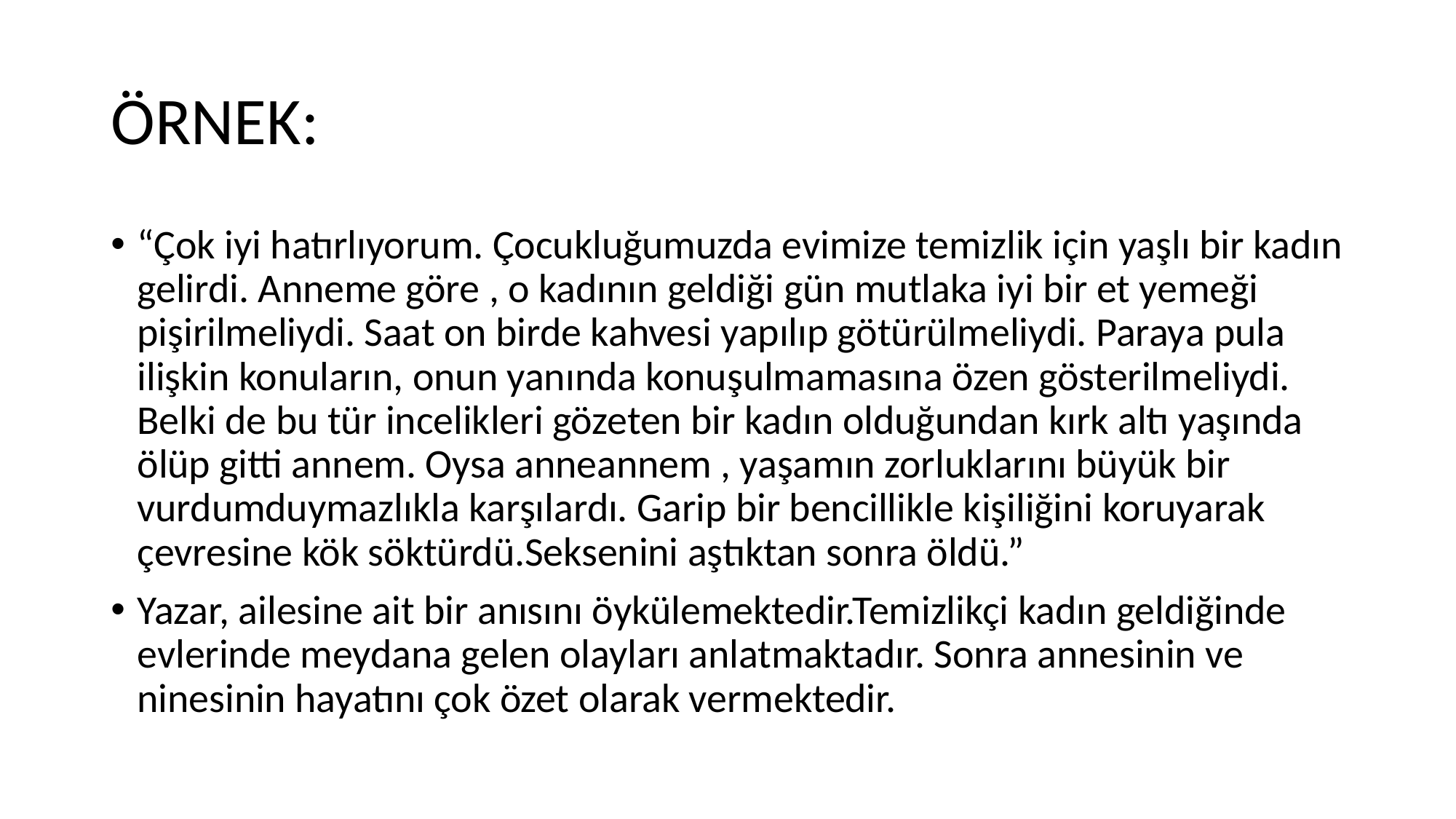

# ÖRNEK:
“Çok iyi hatırlıyorum. Çocukluğumuzda evimize temizlik için yaşlı bir kadın gelirdi. Anneme göre , o kadının geldiği gün mutlaka iyi bir et yemeği pişirilmeliydi. Saat on birde kahvesi yapılıp götürülmeliydi. Paraya pula ilişkin konuların, onun yanında konuşulmamasına özen gösterilmeliydi. Belki de bu tür incelikleri gözeten bir kadın olduğundan kırk altı yaşında ölüp gitti annem. Oysa anneannem , yaşamın zorluklarını büyük bir vurdumduymazlıkla karşılardı. Garip bir bencillikle kişiliğini koruyarak çevresine kök söktürdü.Seksenini aştıktan sonra öldü.”
Yazar, ailesine ait bir anısını öykülemektedir.Temizlikçi kadın geldiğinde evlerinde meydana gelen olayları anlatmaktadır. Sonra annesinin ve ninesinin hayatını çok özet olarak vermektedir.